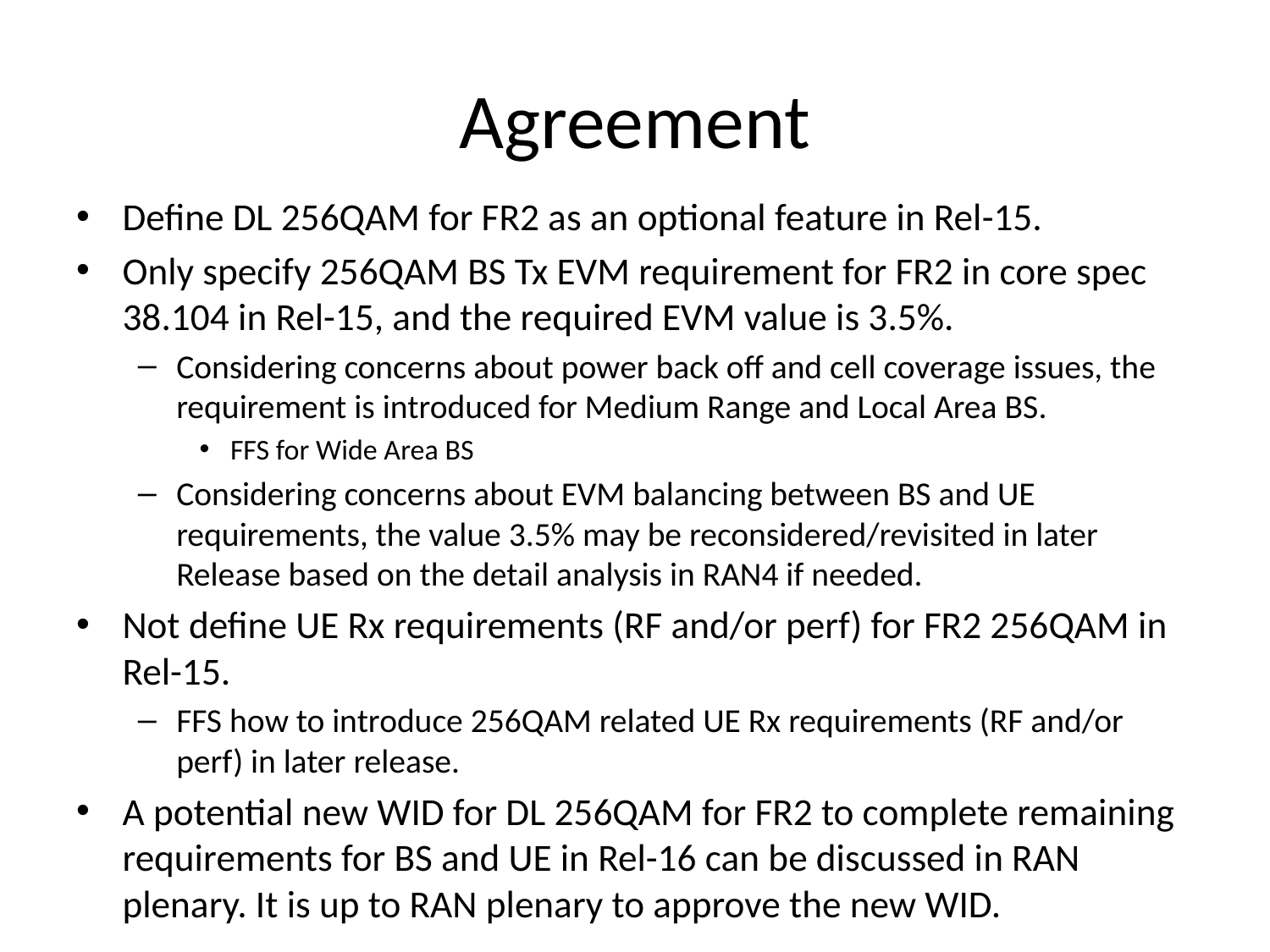

# Agreement
Define DL 256QAM for FR2 as an optional feature in Rel-15.
Only specify 256QAM BS Tx EVM requirement for FR2 in core spec 38.104 in Rel-15, and the required EVM value is 3.5%.
Considering concerns about power back off and cell coverage issues, the requirement is introduced for Medium Range and Local Area BS.
FFS for Wide Area BS
Considering concerns about EVM balancing between BS and UE requirements, the value 3.5% may be reconsidered/revisited in later Release based on the detail analysis in RAN4 if needed.
Not define UE Rx requirements (RF and/or perf) for FR2 256QAM in Rel-15.
FFS how to introduce 256QAM related UE Rx requirements (RF and/or perf) in later release.
A potential new WID for DL 256QAM for FR2 to complete remaining requirements for BS and UE in Rel-16 can be discussed in RAN plenary. It is up to RAN plenary to approve the new WID.